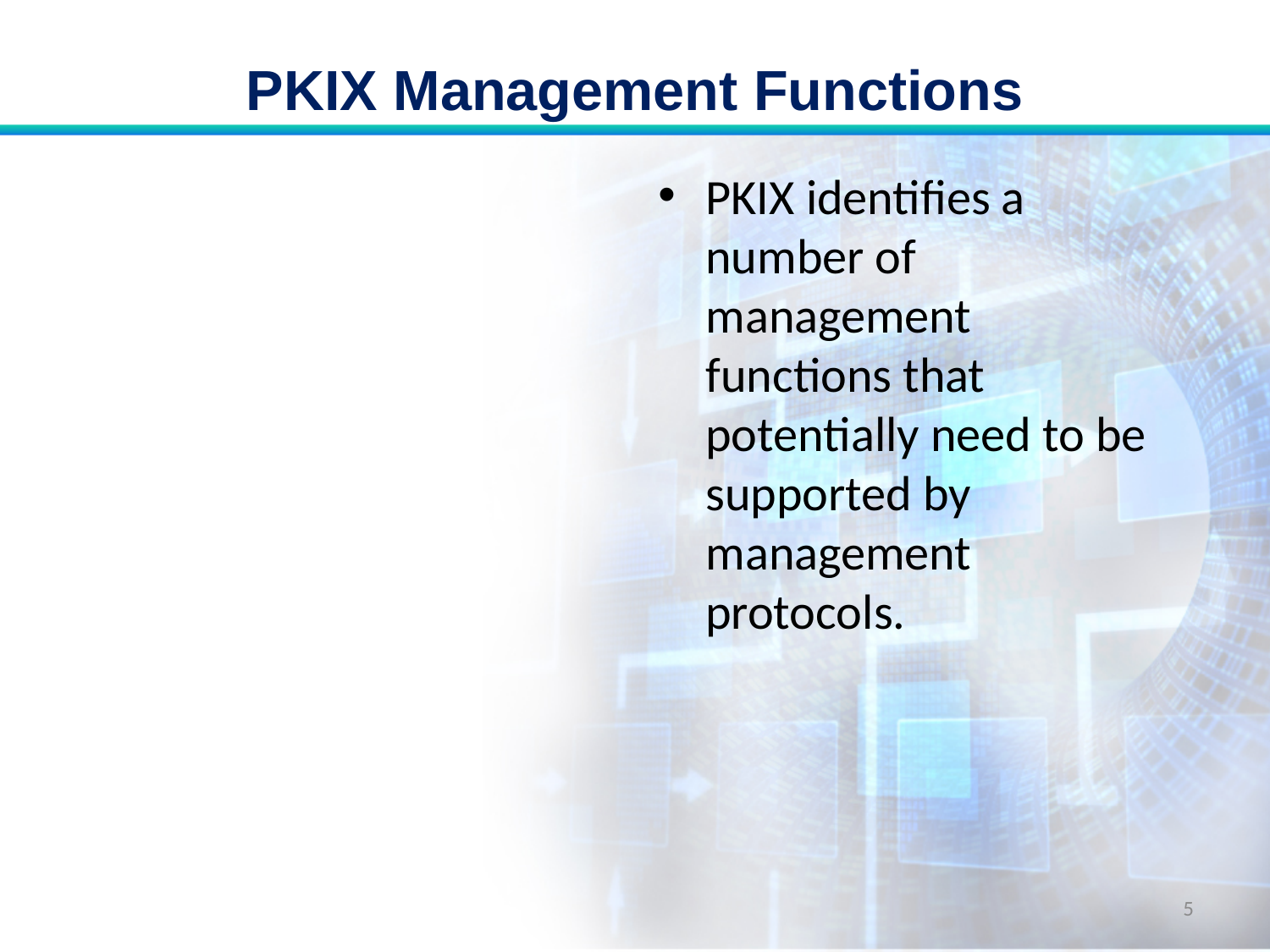

# PKIX Management Functions
PKIX identifies a number of management functions that potentially need to be supported by management protocols.
5